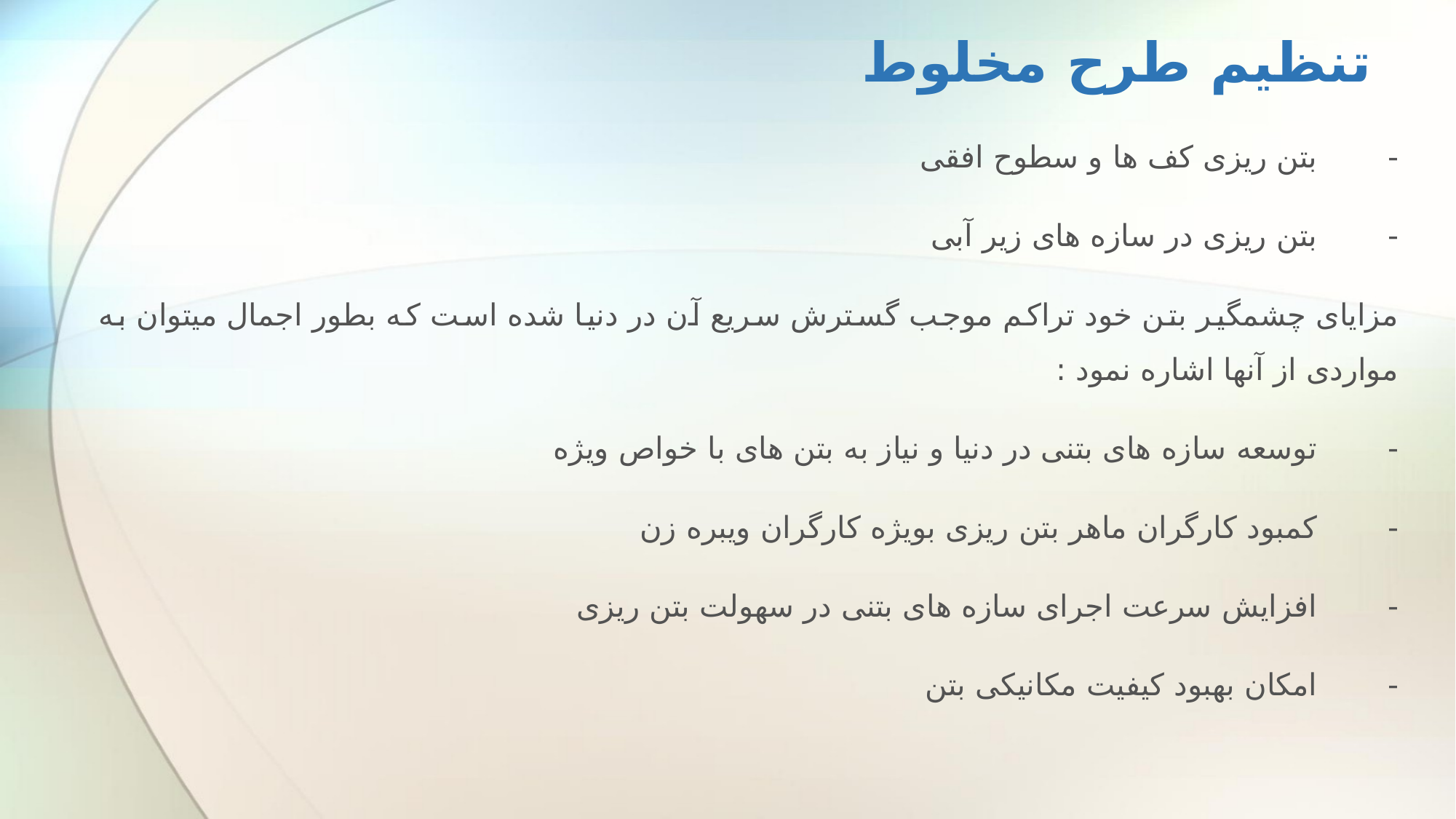

# تنظیم طرح مخلوط
-          بتن ریزی کف ها و سطوح افقی
-          بتن ریزی در سازه های زیر آبی
مزایای چشمگیر بتن خود تراکم موجب گسترش سریع آن در دنیا شده است که بطور اجمال میتوان به مواردی از آنها اشاره نمود :
-          توسعه سازه های بتنی در دنیا و نیاز به بتن های با خواص ویژه
-          کمبود کارگران ماهر بتن ریزی بویژه کارگران ویبره زن
-          افزایش سرعت اجرای سازه های بتنی در سهولت بتن ریزی
-          امکان بهبود کیفیت مکانیکی بتن